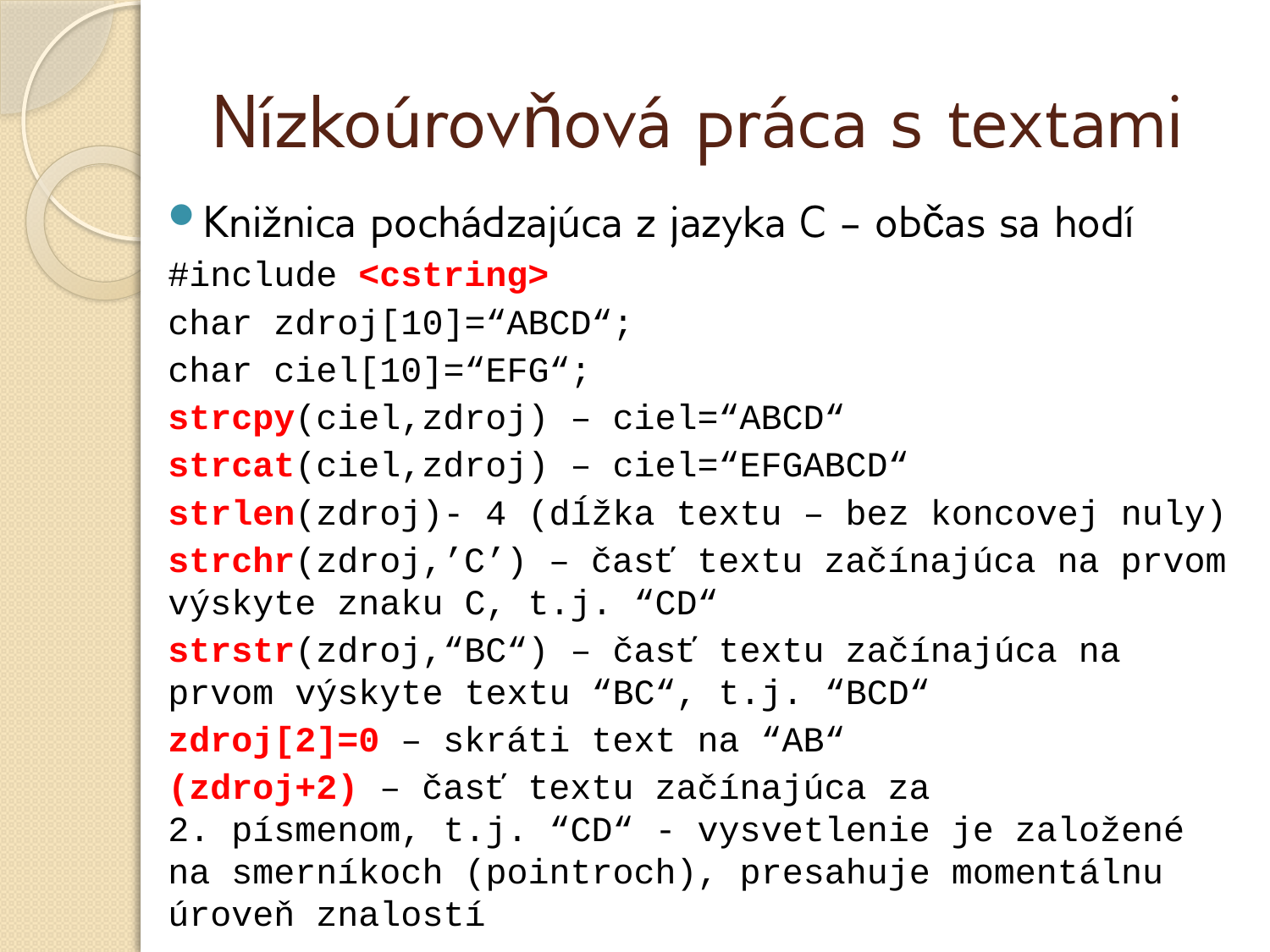

# Nízkoúrovňová práca s textami
Knižnica pochádzajúca z jazyka C – občas sa hodí
#include <cstring>
char zdroj[10]=“ABCD“;
char ciel[10]=“EFG“;
strcpy(ciel,zdroj) – ciel=“ABCD“
strcat(ciel,zdroj) – ciel=“EFGABCD“
strlen(zdroj)- 4 (dĺžka textu – bez koncovej nuly)
strchr(zdroj,’C’) – časť textu začínajúca na prvom výskyte znaku C, t.j. “CD“
strstr(zdroj,“BC“) – časť textu začínajúca na prvom výskyte textu “BC“, t.j. “BCD“
zdroj[2]=0 – skráti text na “AB“
(zdroj+2) – časť textu začínajúca za
2. písmenom, t.j. “CD“ - vysvetlenie je založené na smerníkoch (pointroch), presahuje momentálnu úroveň znalostí